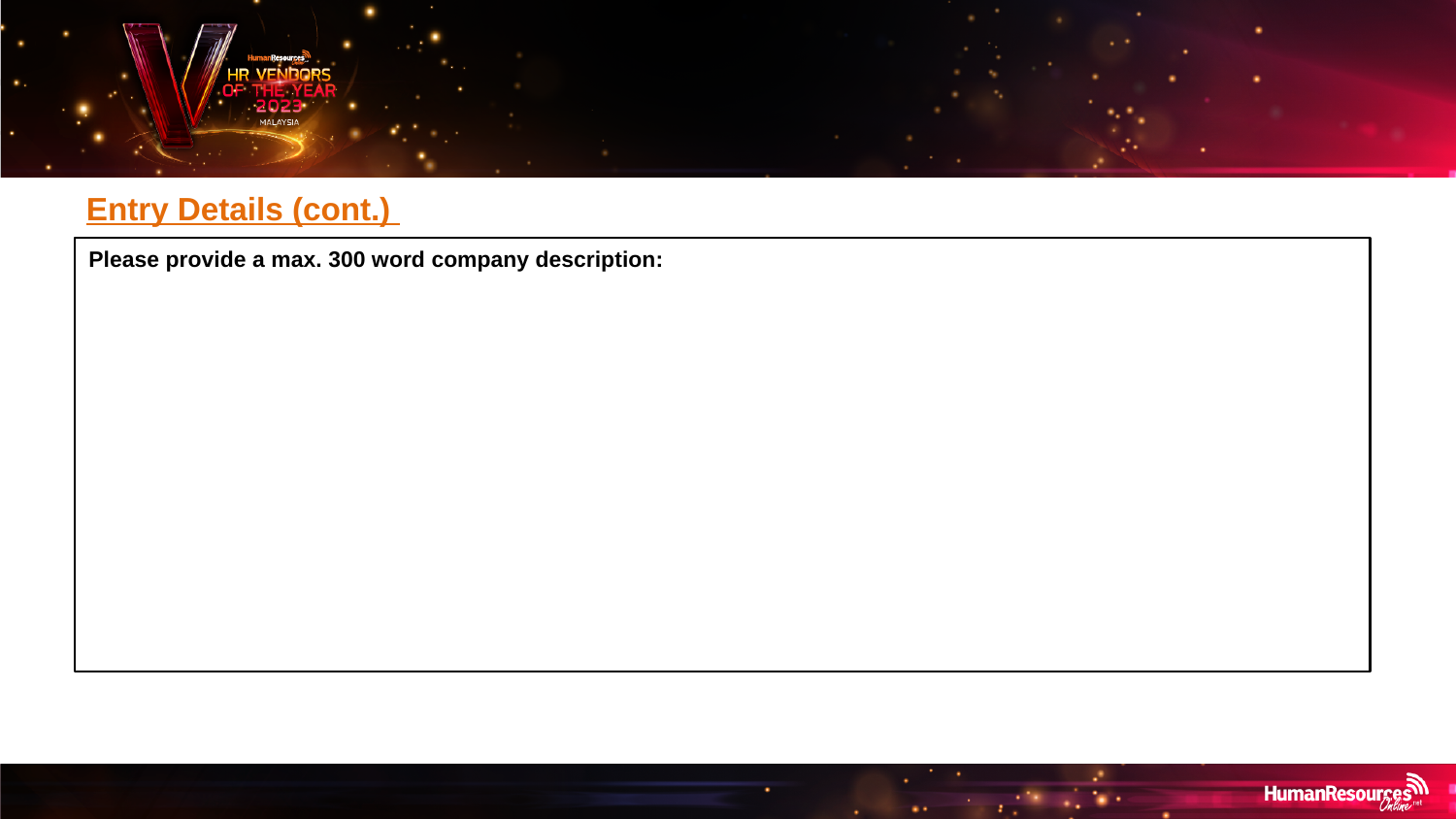

Entry Details (cont.)
Please provide a max. 300 word company description: